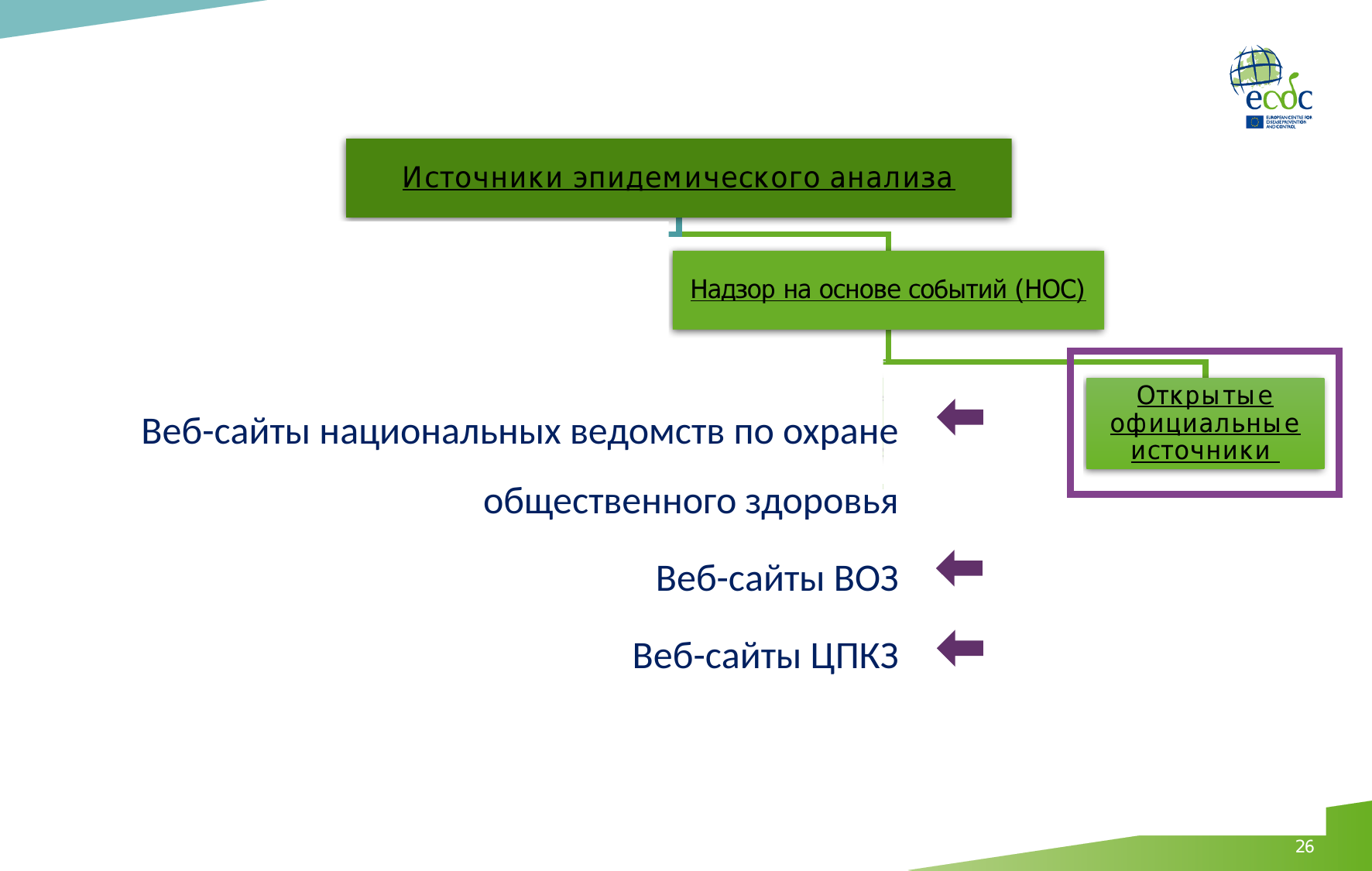

Источники эпидемического анализа
Надзор основе показателей (НОП)
Национальные/региональные системы надзора
Надзор на основе событий (НОС)
Открытые официальные источники
Неофициальные источники
Веб-агрегаторы
Модерируемые
Автоматический
Социальные сети
Ручной мониторинг
Автоматический мониторинг
Ограниченные платформы

Веб-сайты национальных ведомств по охране общественного здоровья
Веб-сайты ВОЗ
Веб-сайты ЦПКЗ

26